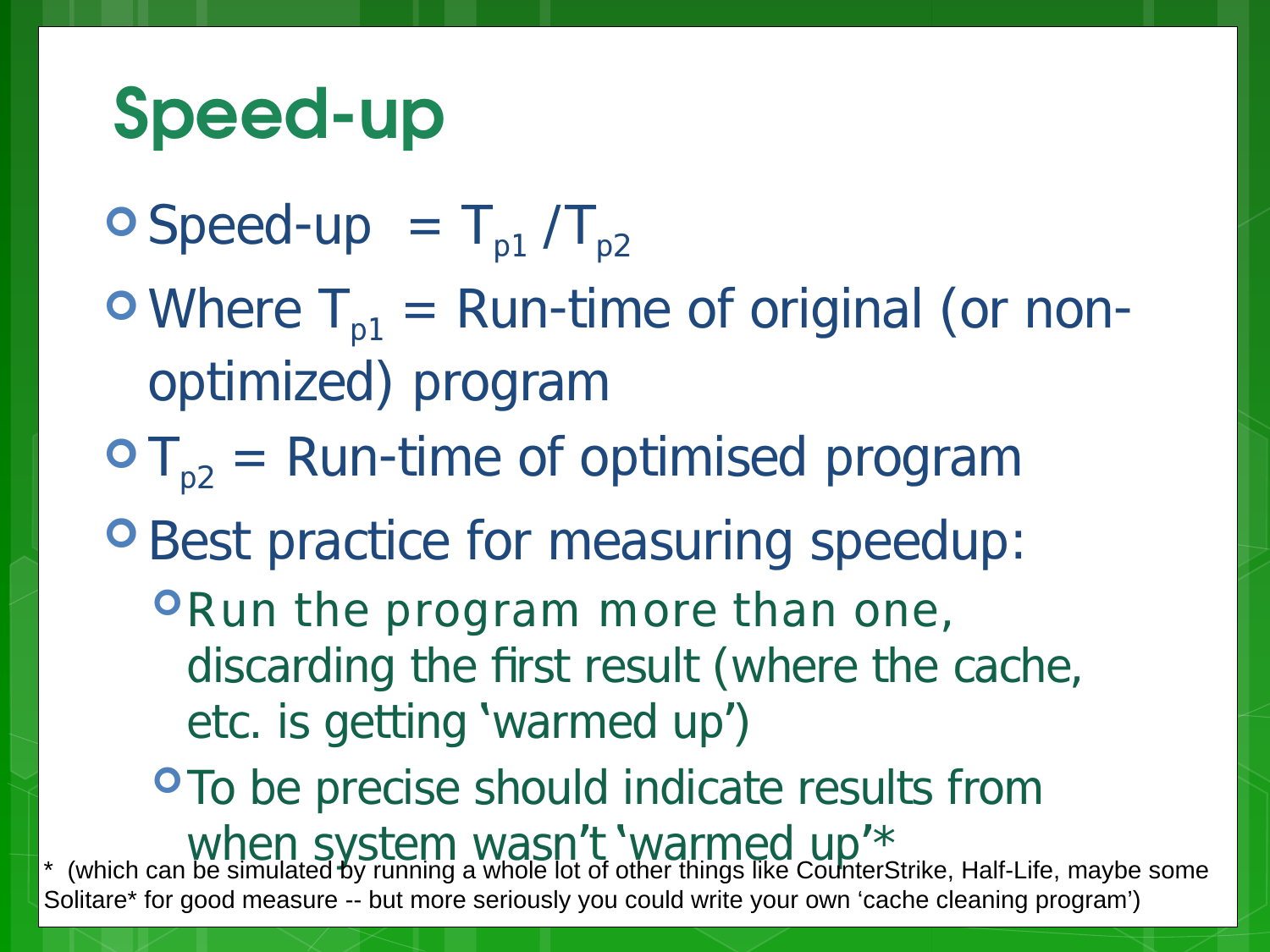

# Speed-up
Speed-up  = Tp1 /Tp2
Where Tp1 = Run-time of original (or non-optimized) program
Tp2 = Run-time of optimised program
Best practice for measuring speedup:
Run the program more than one, discarding the first result (where the cache, etc. is getting ‘warmed up’)
To be precise should indicate results from when system wasn’t ‘warmed up’*
*  (which can be simulated by running a whole lot of other things like CounterStrike, Half-Life, maybe some Solitare* for good measure -- but more seriously you could write your own ‘cache cleaning program’)